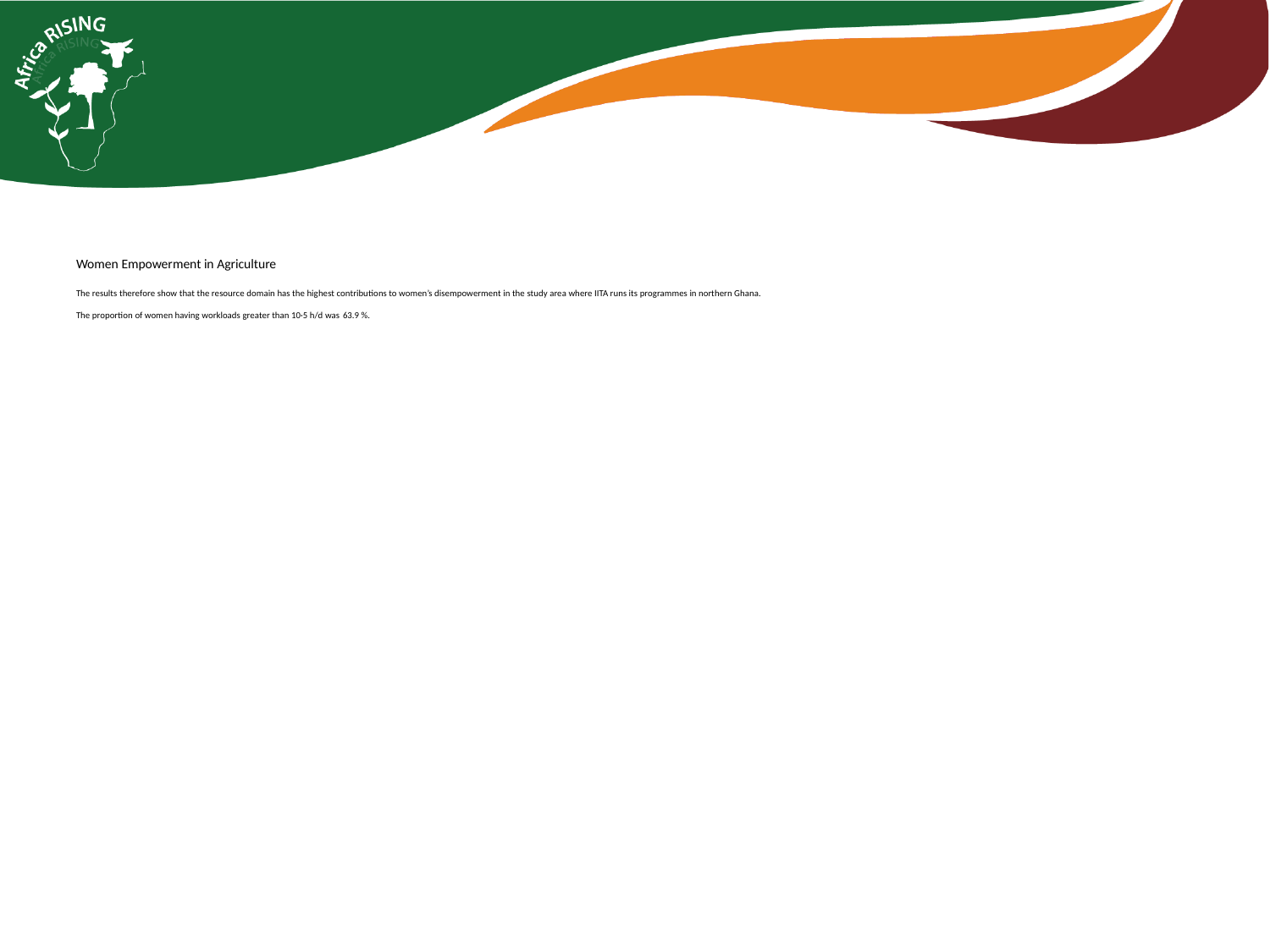

# Women Empowerment in Agriculture The results therefore show that the resource domain has the highest contributions to women’s disempowerment in the study area where IITA runs its programmes in northern Ghana. The proportion of women having workloads greater than 10·5 h/d was 63.9 %.